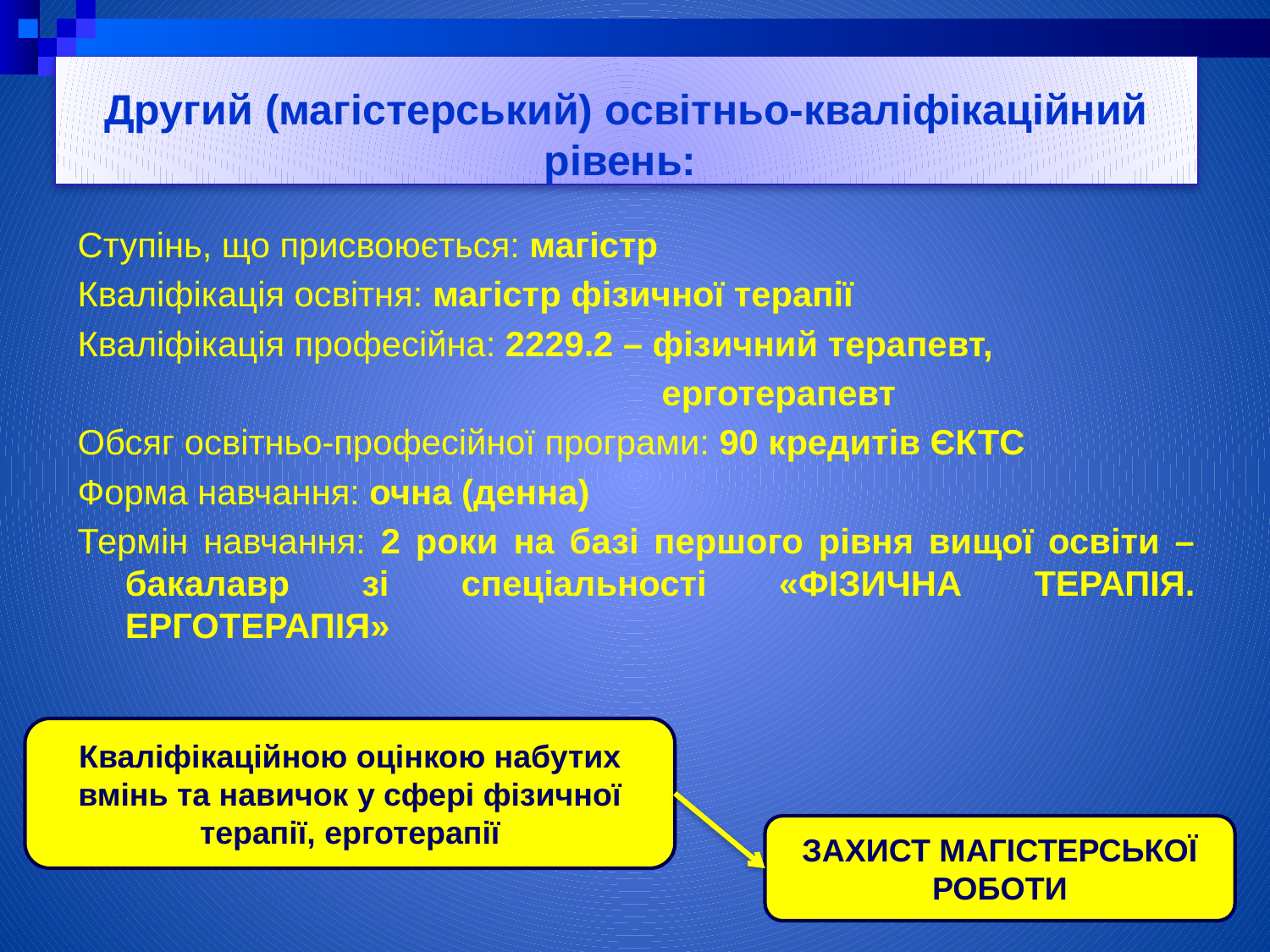

# Другий (магістерський) освітньо-кваліфікаційний рівень:
Ступінь, що присвоюється: магістр
Кваліфікація освітня: магістр фізичної терапії
Кваліфікація професійна: 2229.2 – фізичний терапевт,
                                                            ерготерапевт
Обсяг освітньо-професійної програми: 90 кредитів ЄКТС
Форма навчання: очна (денна)
Термін навчання: 2 роки на базі першого рівня вищої освіти – бакалавр зі спеціальності «ФІЗИЧНА ТЕРАПІЯ. ЕРГОТЕРАПІЯ»
Кваліфікаційною оцінкою набутих вмінь та навичок у сфері фізичної терапії, ерготерапії
ЗАХИСТ МАГІСТЕРСЬКОЇ РОБОТИ